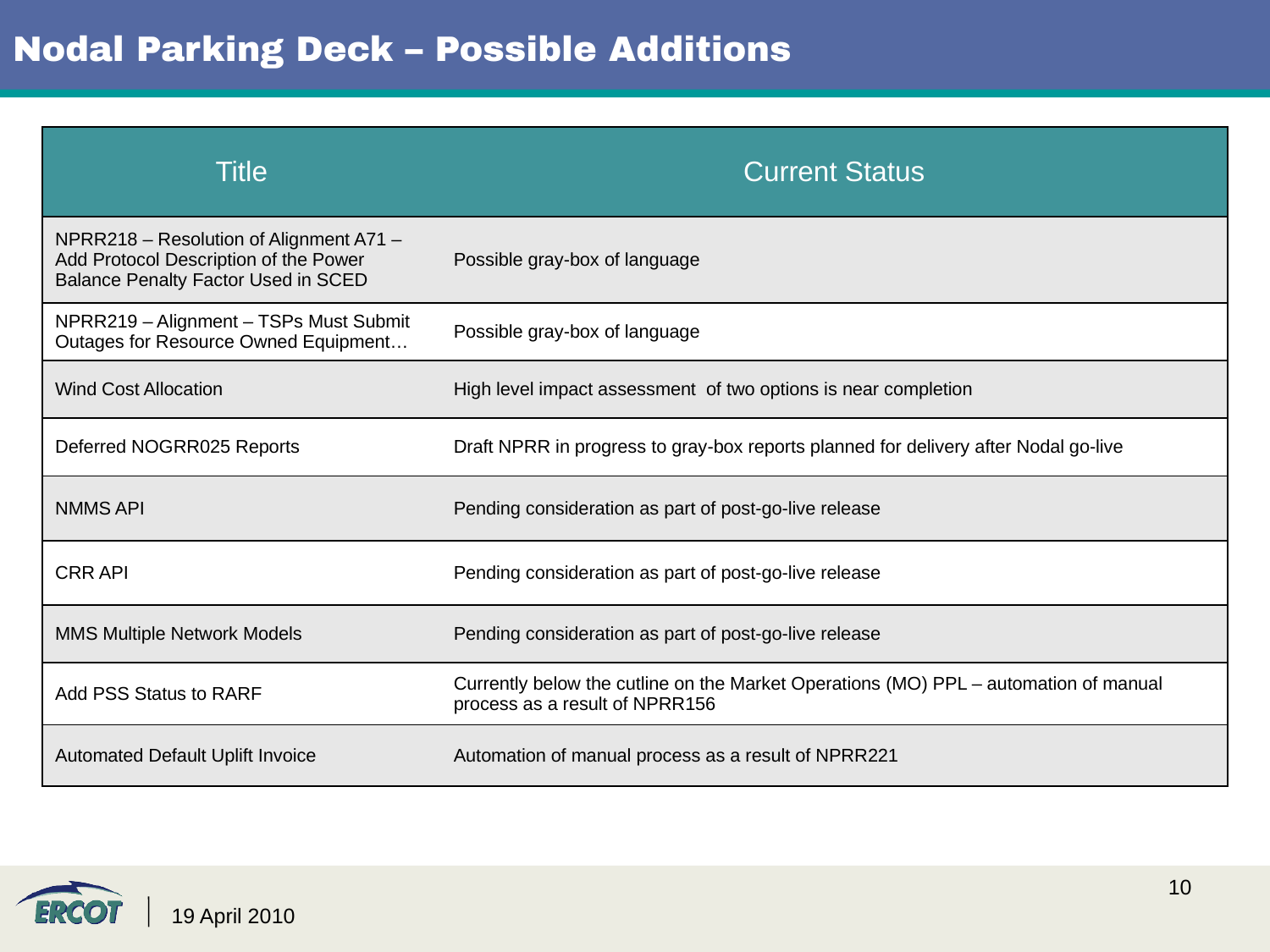

# Nodal Parking Deck – Possible Additions
| Title | Current Status |
| --- | --- |
| NPRR218 – Resolution of Alignment A71 – Add Protocol Description of the Power Balance Penalty Factor Used in SCED | Possible gray-box of language |
| NPRR219 – Alignment – TSPs Must Submit Outages for Resource Owned Equipment… | Possible gray-box of language |
| Wind Cost Allocation | High level impact assessment of two options is near completion |
| Deferred NOGRR025 Reports | Draft NPRR in progress to gray-box reports planned for delivery after Nodal go-live |
| NMMS API | Pending consideration as part of post-go-live release |
| CRR API | Pending consideration as part of post-go-live release |
| MMS Multiple Network Models | Pending consideration as part of post-go-live release |
| Add PSS Status to RARF | Currently below the cutline on the Market Operations (MO) PPL – automation of manual process as a result of NPRR156 |
| Automated Default Uplift Invoice | Automation of manual process as a result of NPRR221 |
19 April 2010